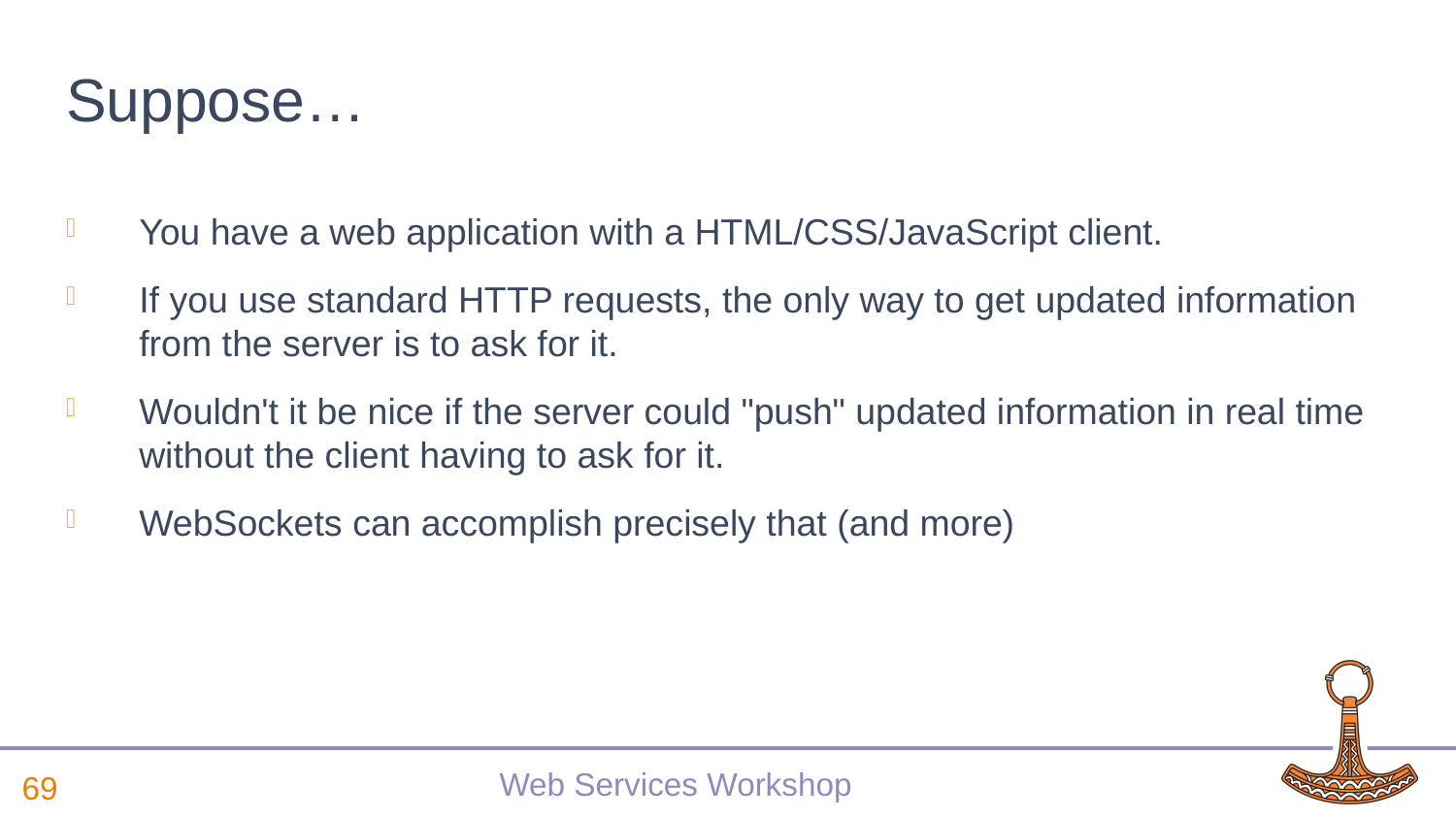

# Suppose…
You have a web application with a HTML/CSS/JavaScript client.
If you use standard HTTP requests, the only way to get updated information from the server is to ask for it.
Wouldn't it be nice if the server could "push" updated information in real time without the client having to ask for it.
WebSockets can accomplish precisely that (and more)